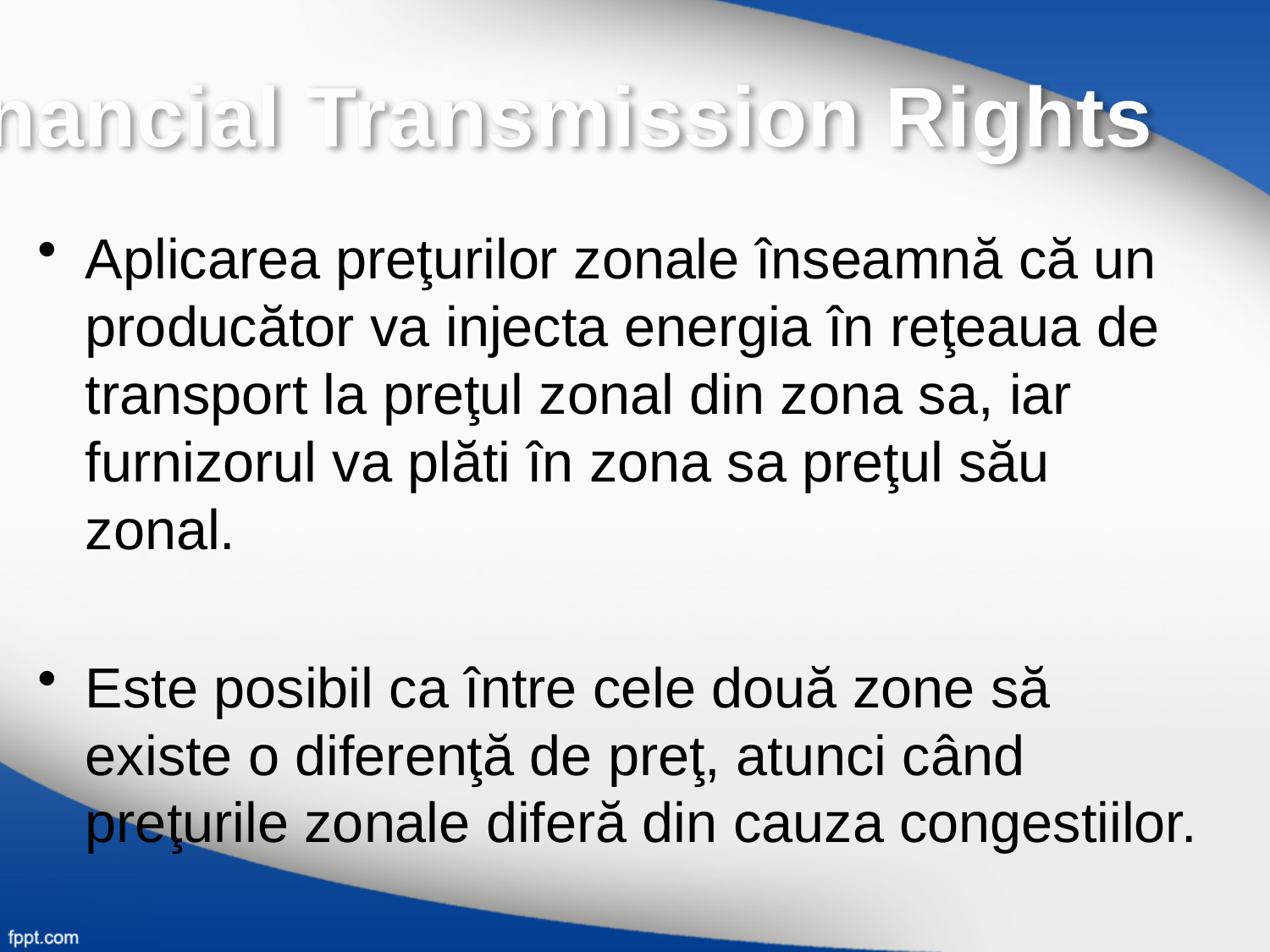

Financial Transmission Rights
Aplicarea preţurilor zonale înseamnă că un producător va injecta energia în reţeaua de transport la preţul zonal din zona sa, iar furnizorul va plăti în zona sa preţul său zonal.

Este posibil ca între cele două zone să existe o diferenţă de preţ, atunci când preţurile zonale diferă din cauza congestiilor.